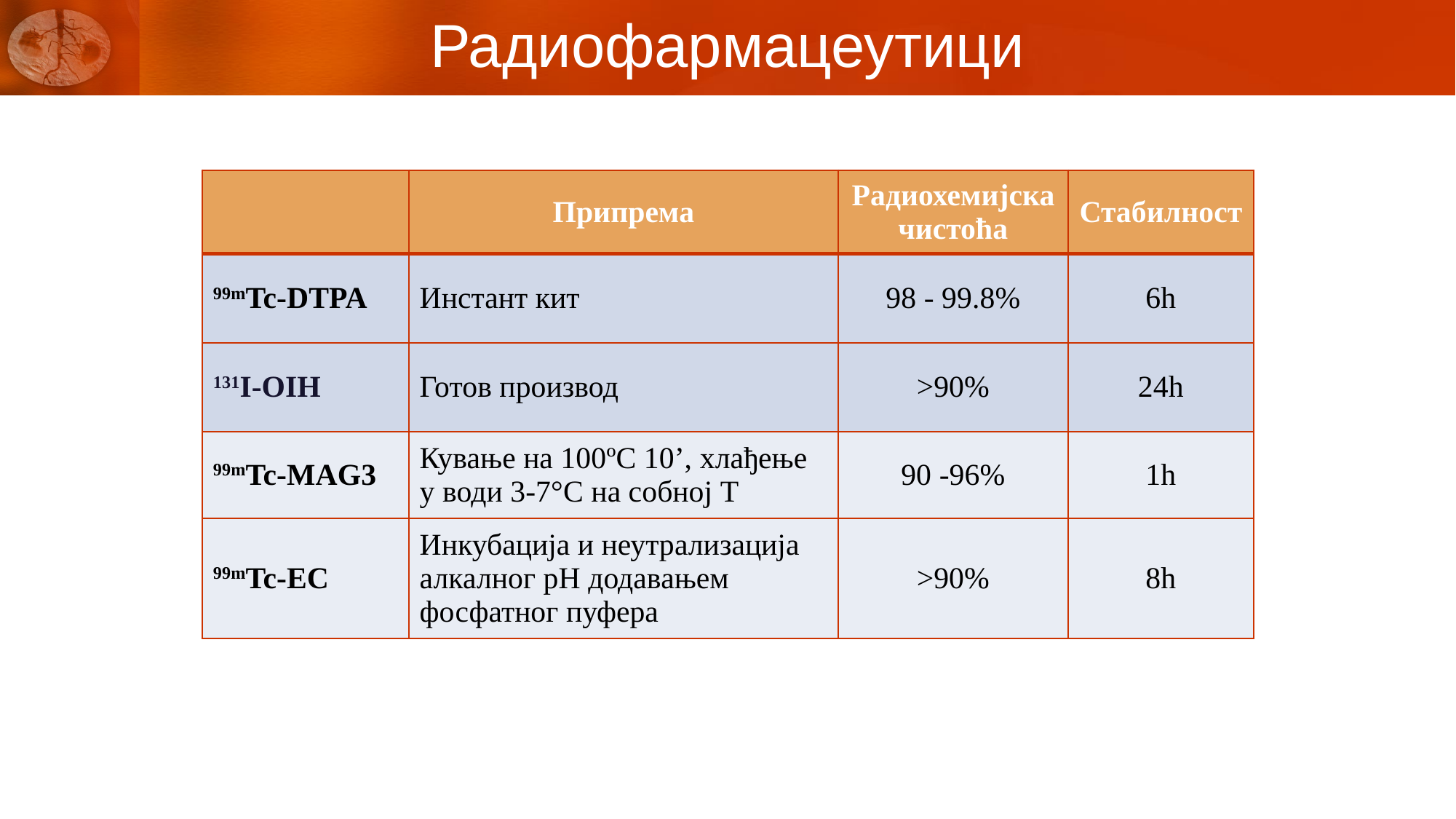

Радиофармацеутици
# Radiofarmaci - karakteristike
|  | Припрема | Радиохемијска чистоћа | Стабилност |
| --- | --- | --- | --- |
| 99mTc-DTPA | Инстант кит | 98 - 99.8% | 6h |
| 131I-OIH | Готов производ | >90% | 24h |
| 99mTc-MAG3 | Кување на 100ºC 10’, хлађење у води 3-7°C на собној Т | 90 -96% | 1h |
| 99mTc-EC | Инкубација и неутрализација алкалног pH додавањем фосфатног пуфера | >90% | 8h |